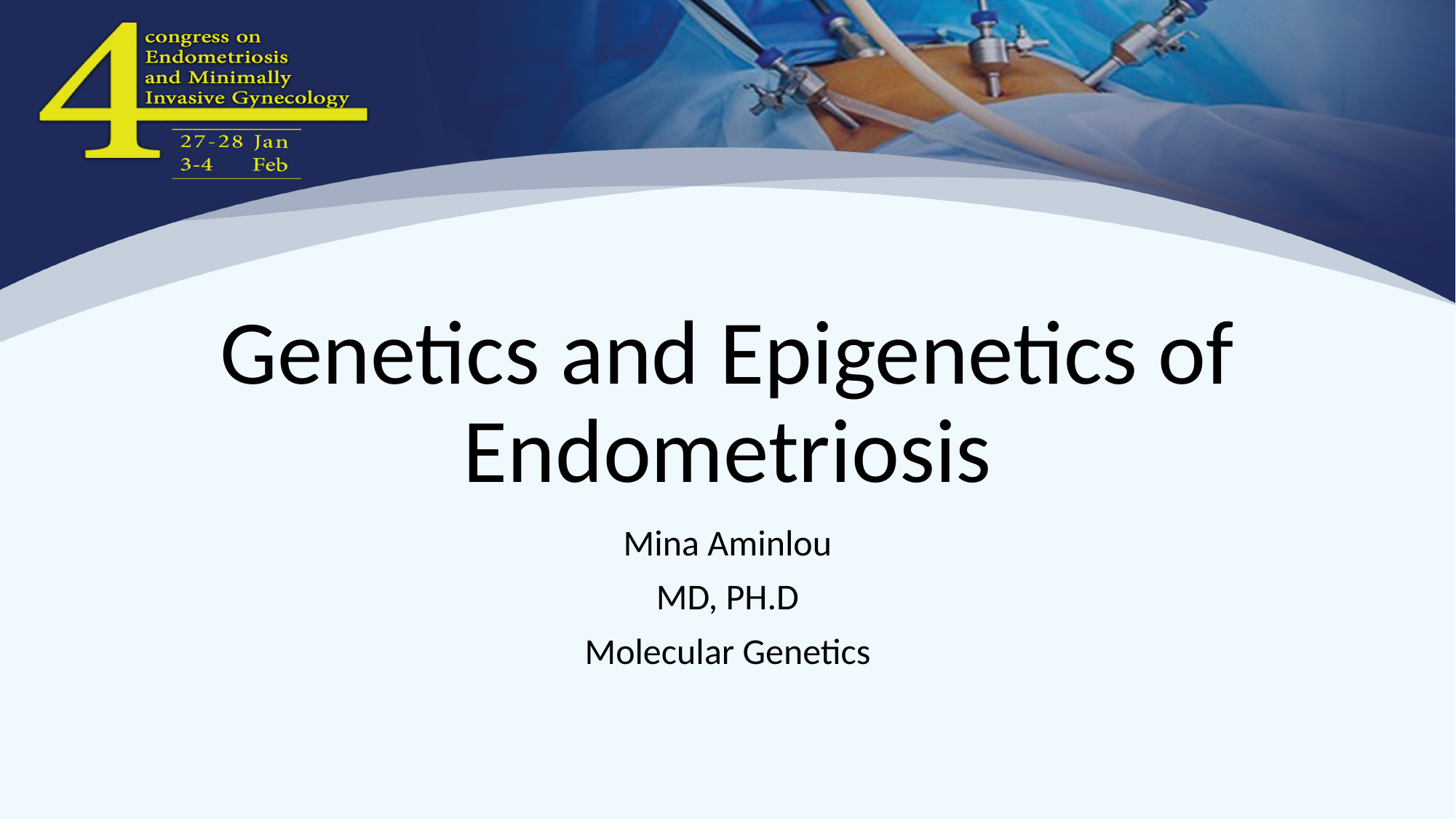

# Genetics and Epigenetics of Endometriosis
Mina Aminlou
MD, PH.D
Molecular Genetics